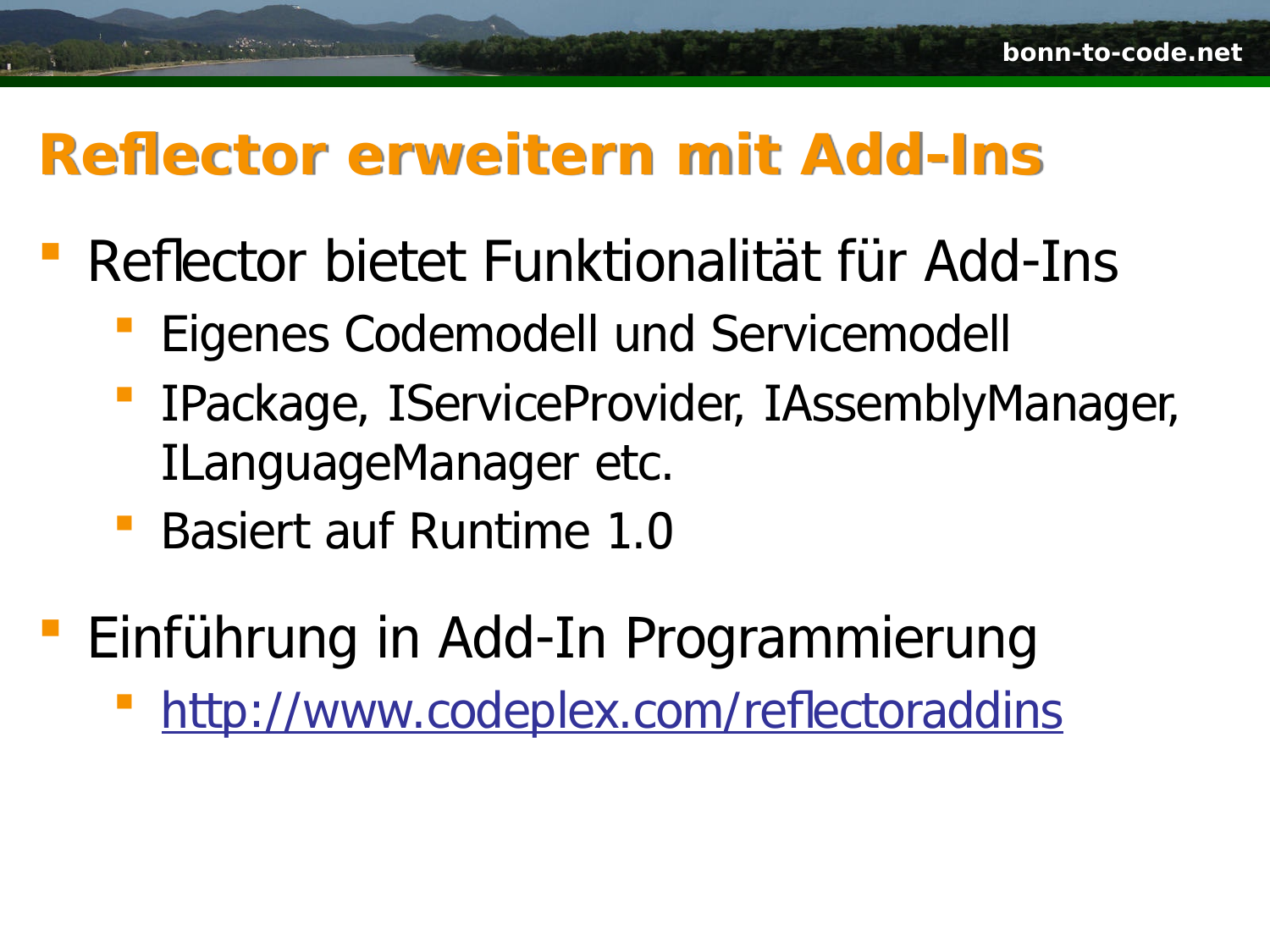

# Reflector erweitern mit Add-Ins
Reflector bietet Funktionalität für Add-Ins
Eigenes Codemodell und Servicemodell
IPackage, IServiceProvider, IAssemblyManager, ILanguageManager etc.
Basiert auf Runtime 1.0
Einführung in Add-In Programmierung
http://www.codeplex.com/reflectoraddins